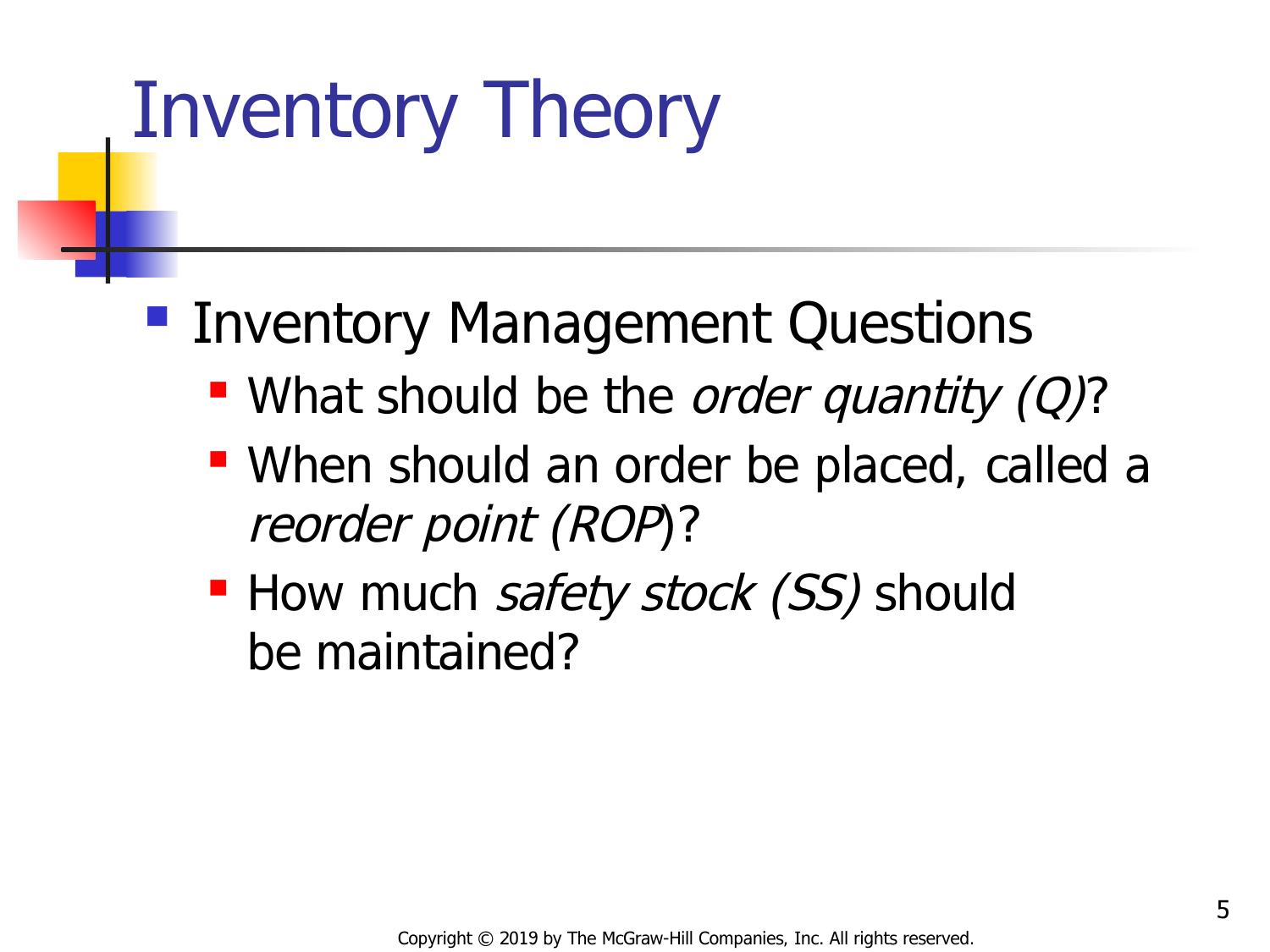

# Inventory Theory
Inventory Management Questions
What should be the order quantity (Q)?
When should an order be placed, called a reorder point (ROP)?
How much safety stock (SS) should
be maintained?
5
Copyright © 2019 by The McGraw-Hill Companies, Inc. All rights reserved.